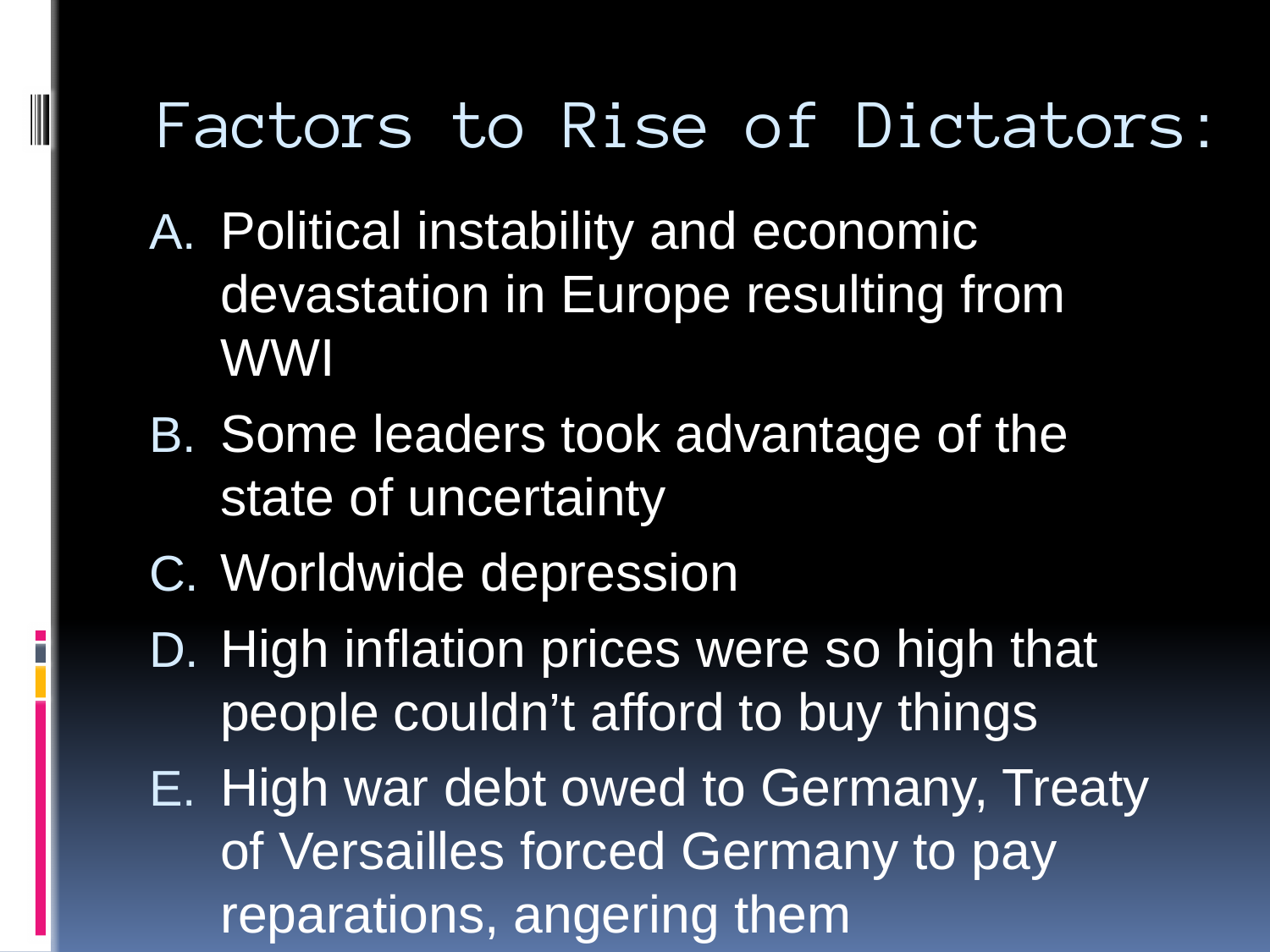

# Factors to Rise of Dictators:
Political instability and economic devastation in Europe resulting from WWI
Some leaders took advantage of the state of uncertainty
Worldwide depression
High inflation prices were so high that people couldn’t afford to buy things
High war debt owed to Germany, Treaty of Versailles forced Germany to pay reparations, angering them